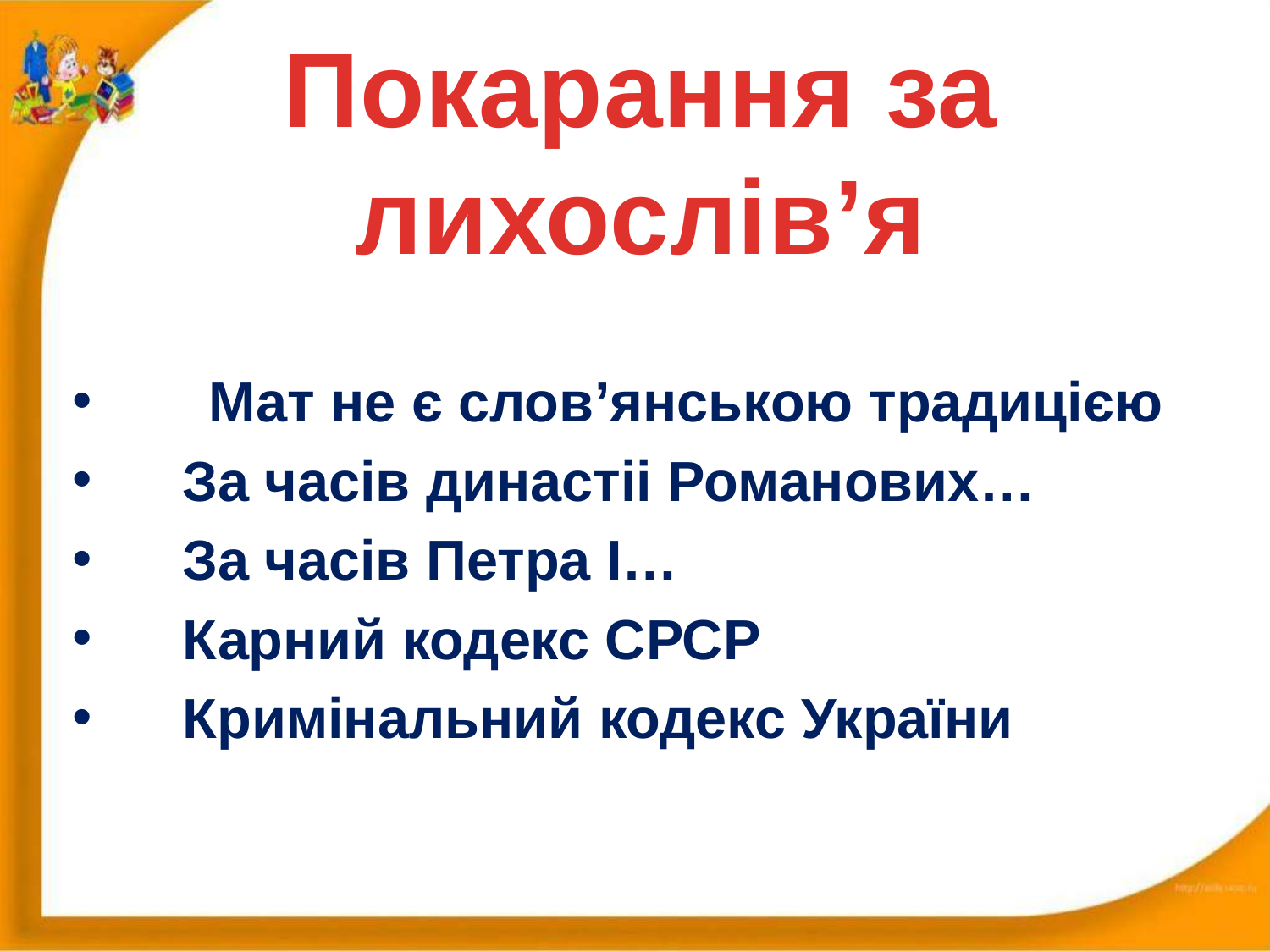

# Покарання за лихослів’я
Мат не є слов’янською традицією
    За часів династіі Романових…
    За часів Петра І…
    Карний кодекс СРСР
    Кримінальний кодекс України